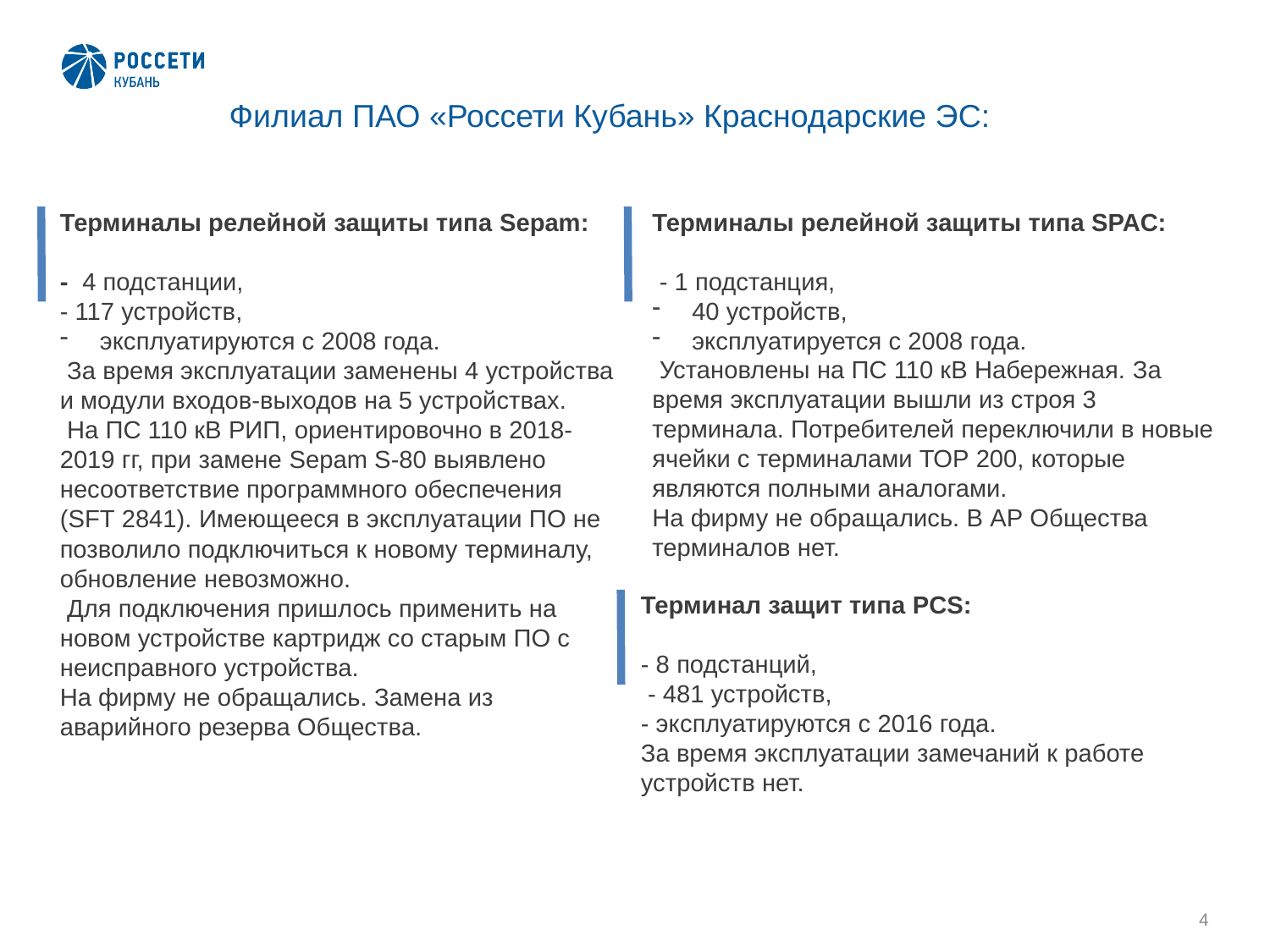

Филиал ПАО «Россети Кубань» Краснодарские ЭС:

Терминалы релейной защиты типа SPAC:

 - 1 подстанция,
40 устройств,
эксплуатируется с 2008 года.
 Установлены на ПС 110 кВ Набережная. За время эксплуатации вышли из строя 3 терминала. Потребителей переключили в новые ячейки с терминалами ТОР 200, которые являются полными аналогами.
На фирму не обращались. В АР Общества терминалов нет.
Терминалы релейной защиты типа Sepam:

-  4 подстанции,
- 117 устройств,
эксплуатируются с 2008 года.
 За время эксплуатации заменены 4 устройства и модули входов-выходов на 5 устройствах.
 На ПС 110 кВ РИП, ориентировочно в 2018-2019 гг, при замене Sepam S-80 выявлено несоответствие программного обеспечения (SFT 2841). Имеющееся в эксплуатации ПО не позволило подключиться к новому терминалу, обновление невозможно.
 Для подключения пришлось применить на новом устройстве картридж со старым ПО с неисправного устройства.
На фирму не обращались. Замена из аварийного резерва Общества.

Терминал защит типа PCS:

- 8 подстанций,
 - 481 устройств,
- эксплуатируются с 2016 года.
За время эксплуатации замечаний к работе устройств нет.

4